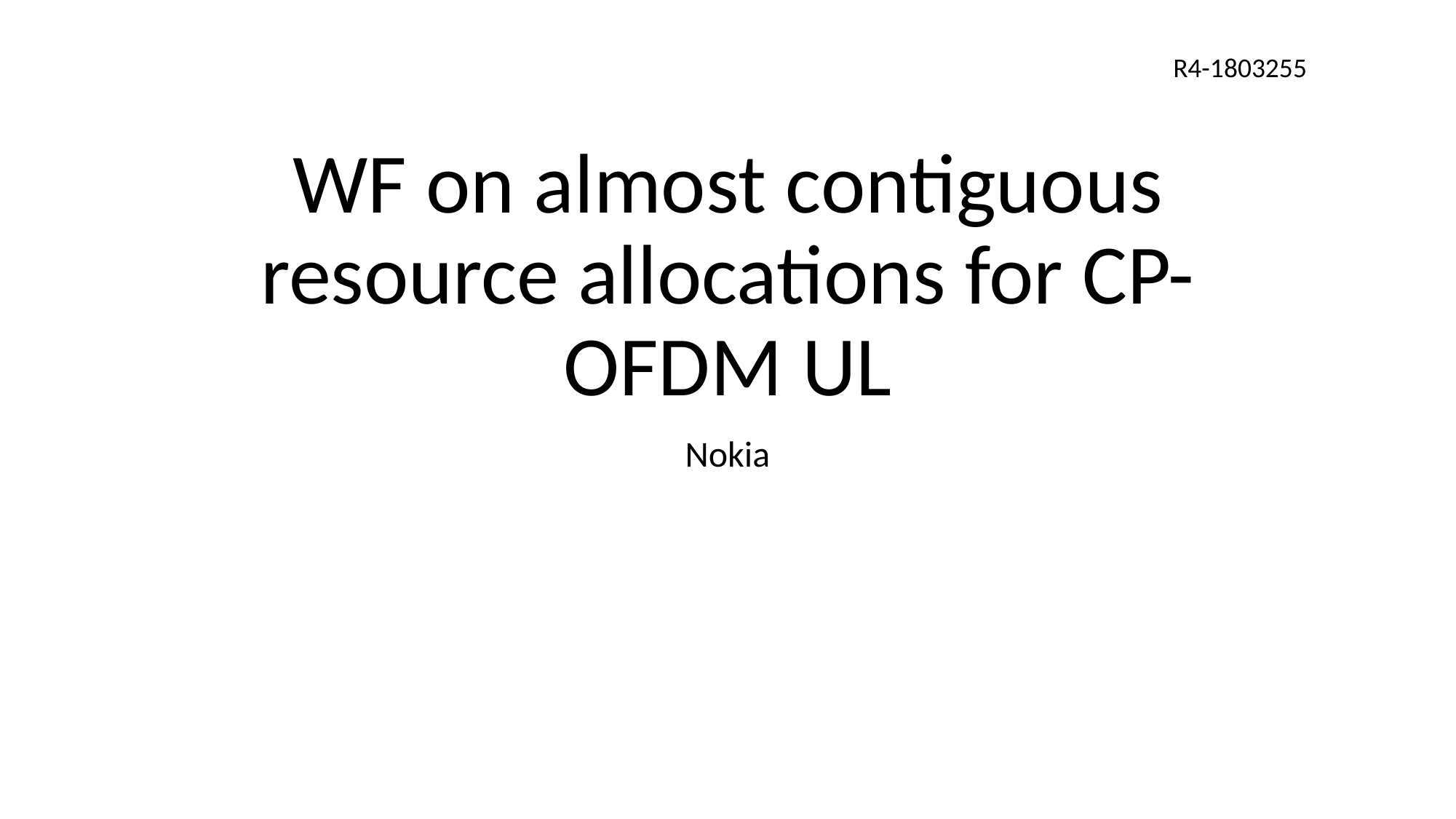

R4-1803255
# WF on almost contiguous resource allocations for CP-OFDM UL
Nokia